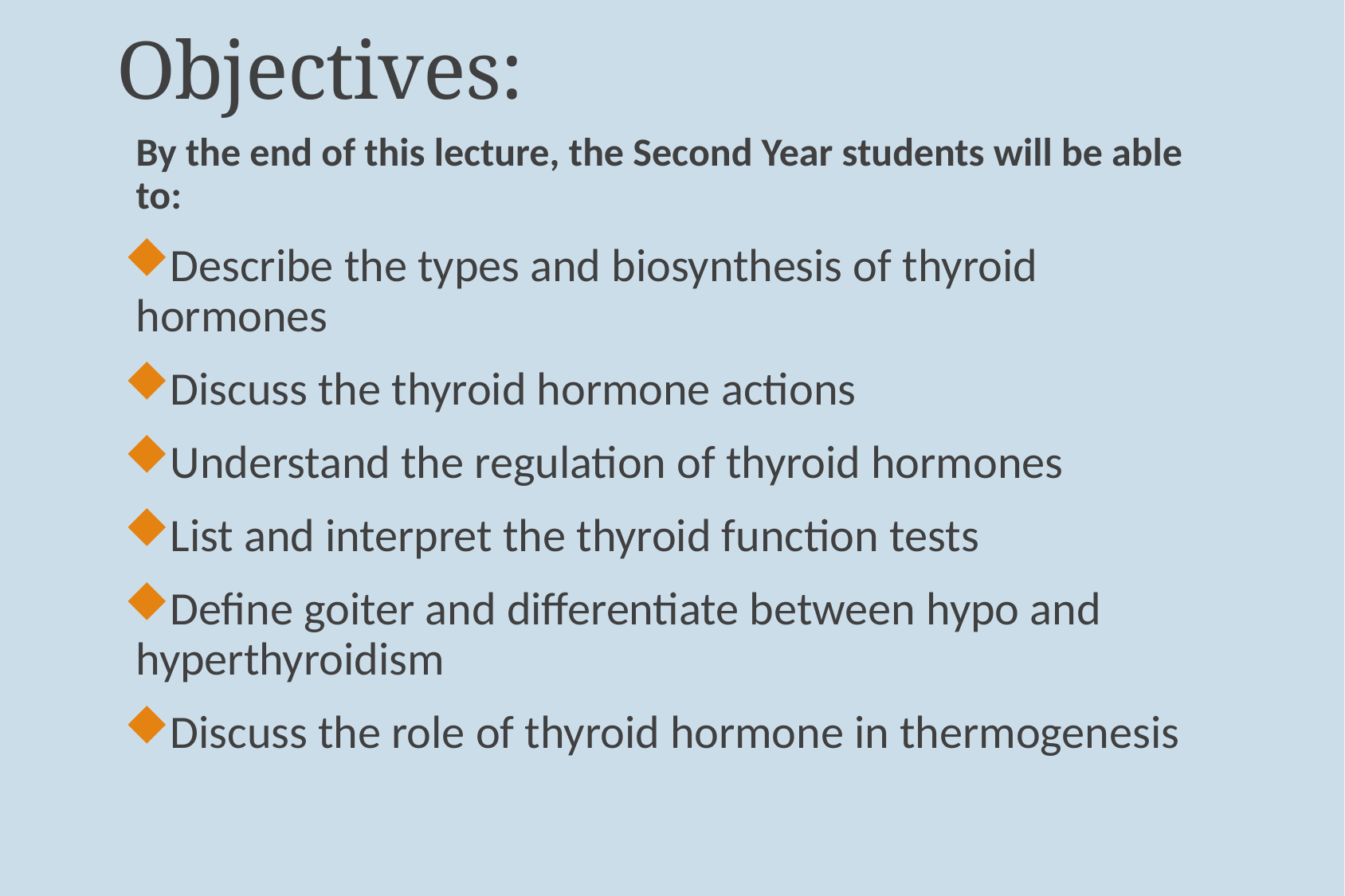

# Objectives:
By the end of this lecture, the Second Year students will be able to:
Describe the types and biosynthesis of thyroid hormones
Discuss the thyroid hormone actions
Understand the regulation of thyroid hormones
List and interpret the thyroid function tests
Define goiter and differentiate between hypo and hyperthyroidism
Discuss the role of thyroid hormone in thermogenesis